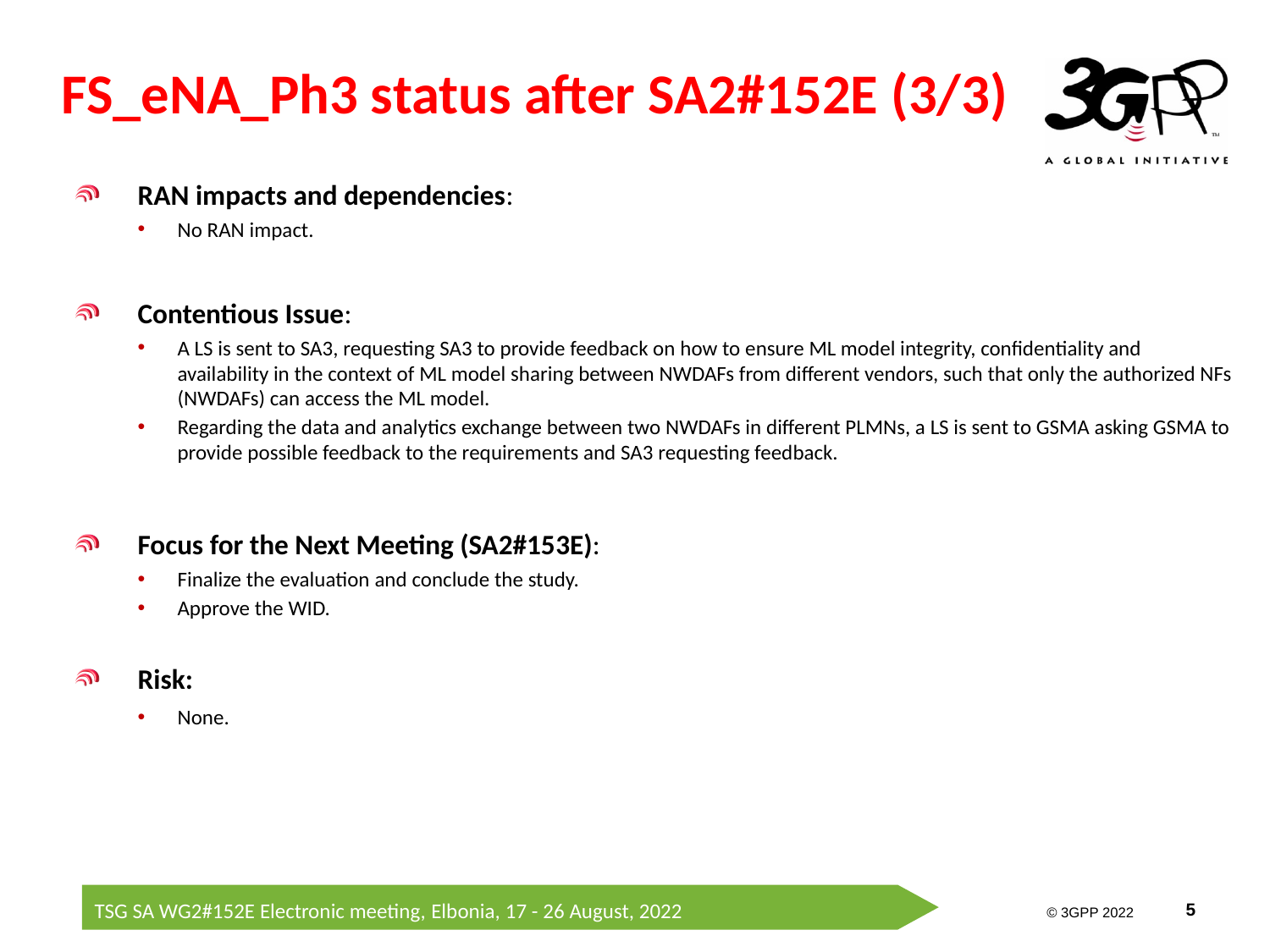

# FS_eNA_Ph3 status after SA2#152E (3/3)
RAN impacts and dependencies:
No RAN impact.

Contentious Issue:
A LS is sent to SA3, requesting SA3 to provide feedback on how to ensure ML model integrity, confidentiality and availability in the context of ML model sharing between NWDAFs from different vendors, such that only the authorized NFs (NWDAFs) can access the ML model.
Regarding the data and analytics exchange between two NWDAFs in different PLMNs, a LS is sent to GSMA asking GSMA to provide possible feedback to the requirements and SA3 requesting feedback.

Focus for the Next Meeting (SA2#153E):
Finalize the evaluation and conclude the study.
Approve the WID.

Risk:
None.